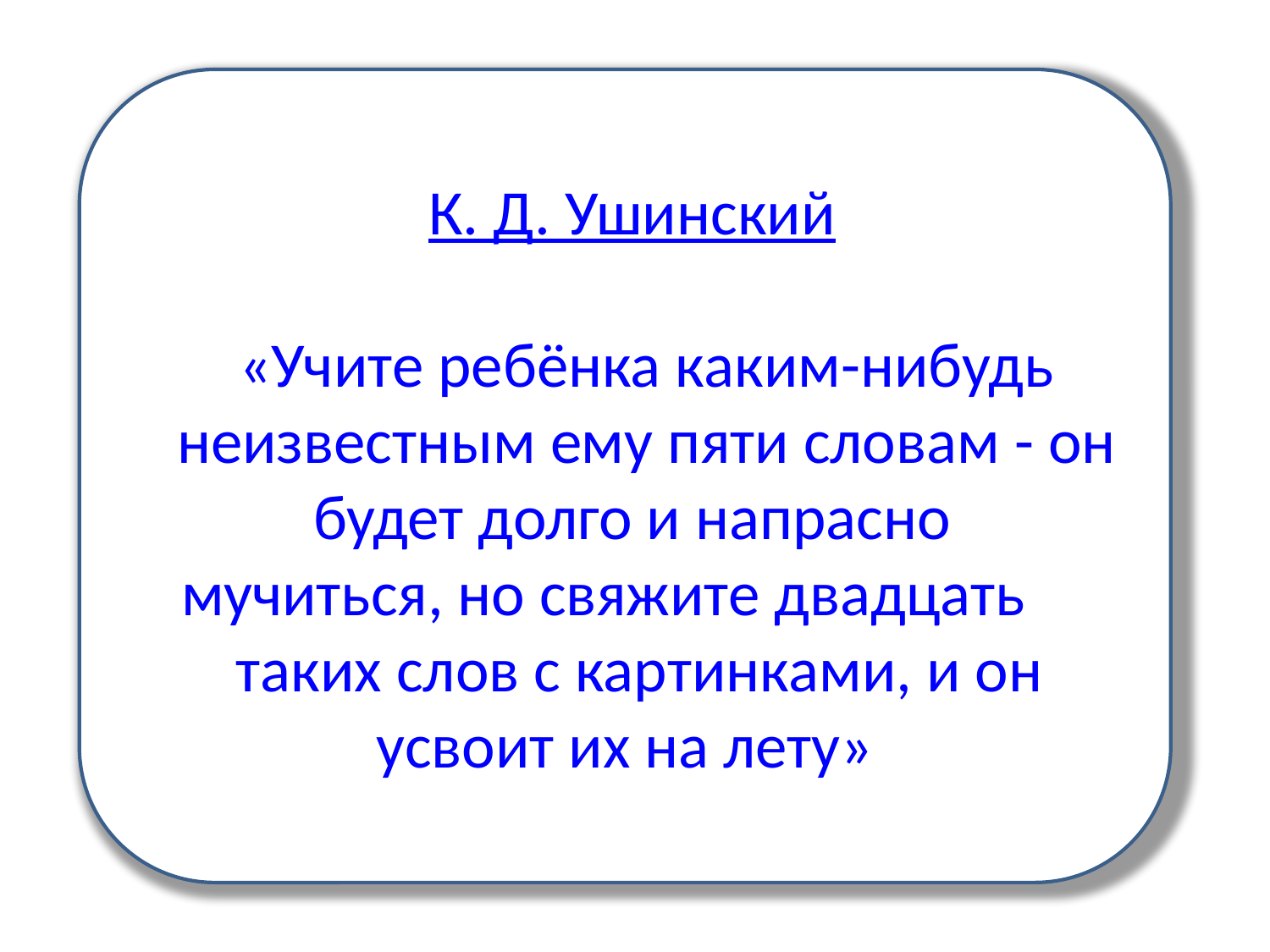

К. Д. Ушинский

   «Учите ребёнка каким-нибудь
   неизвестным ему пяти словам - он  будет долго и напрасно
   мучиться, но свяжите двадцать         таких слов с картинками, и он усвоит их на лету»